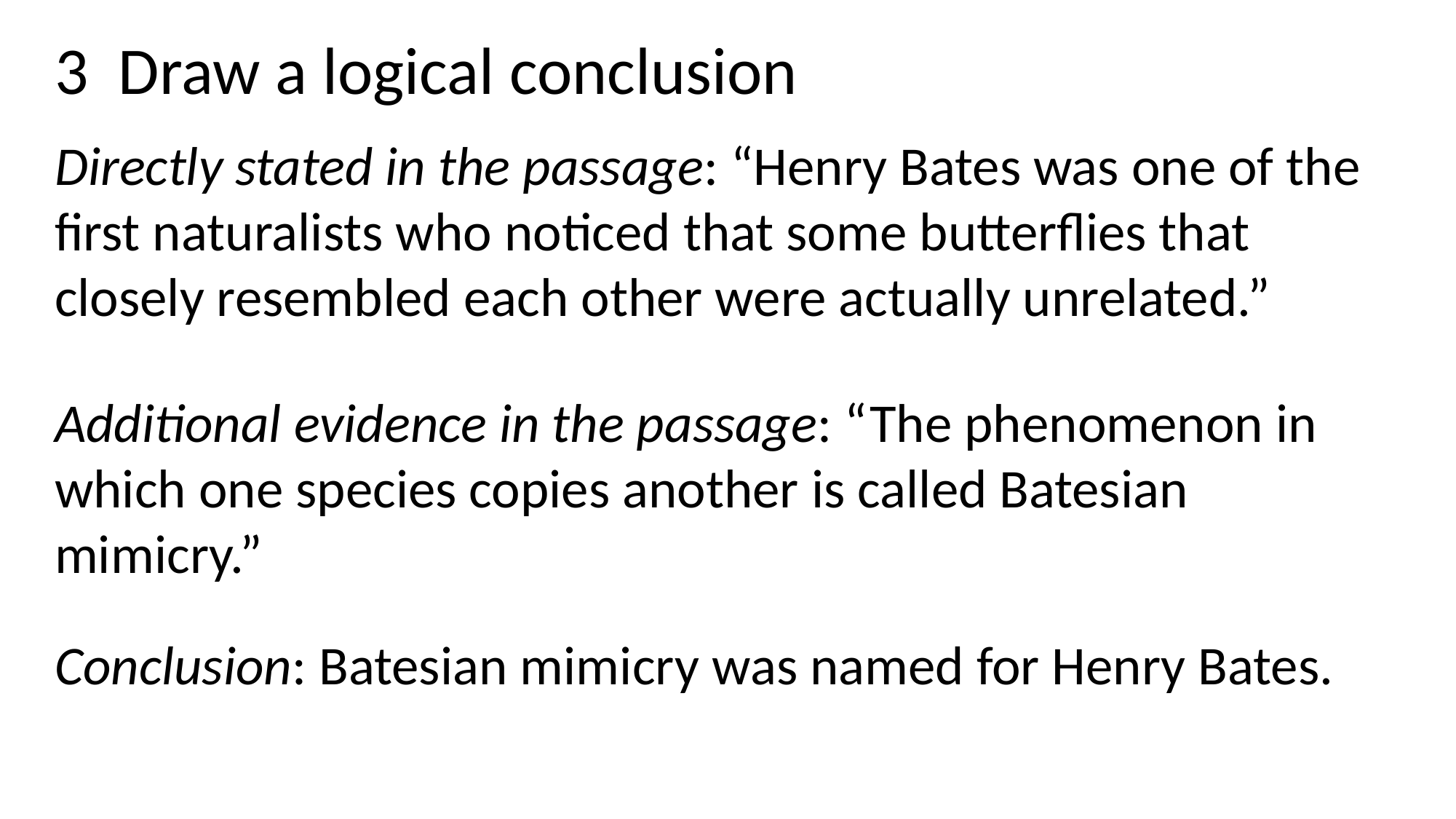

# 3  Draw a logical conclusion
Directly stated in the passage: “Henry Bates was one of the first naturalists who noticed that some butterflies that closely resembled each other were actually unrelated.”
Additional evidence in the passage: “The phenomenon in which one species copies another is called Batesian mimicry.”
Conclusion: Batesian mimicry was named for Henry Bates.